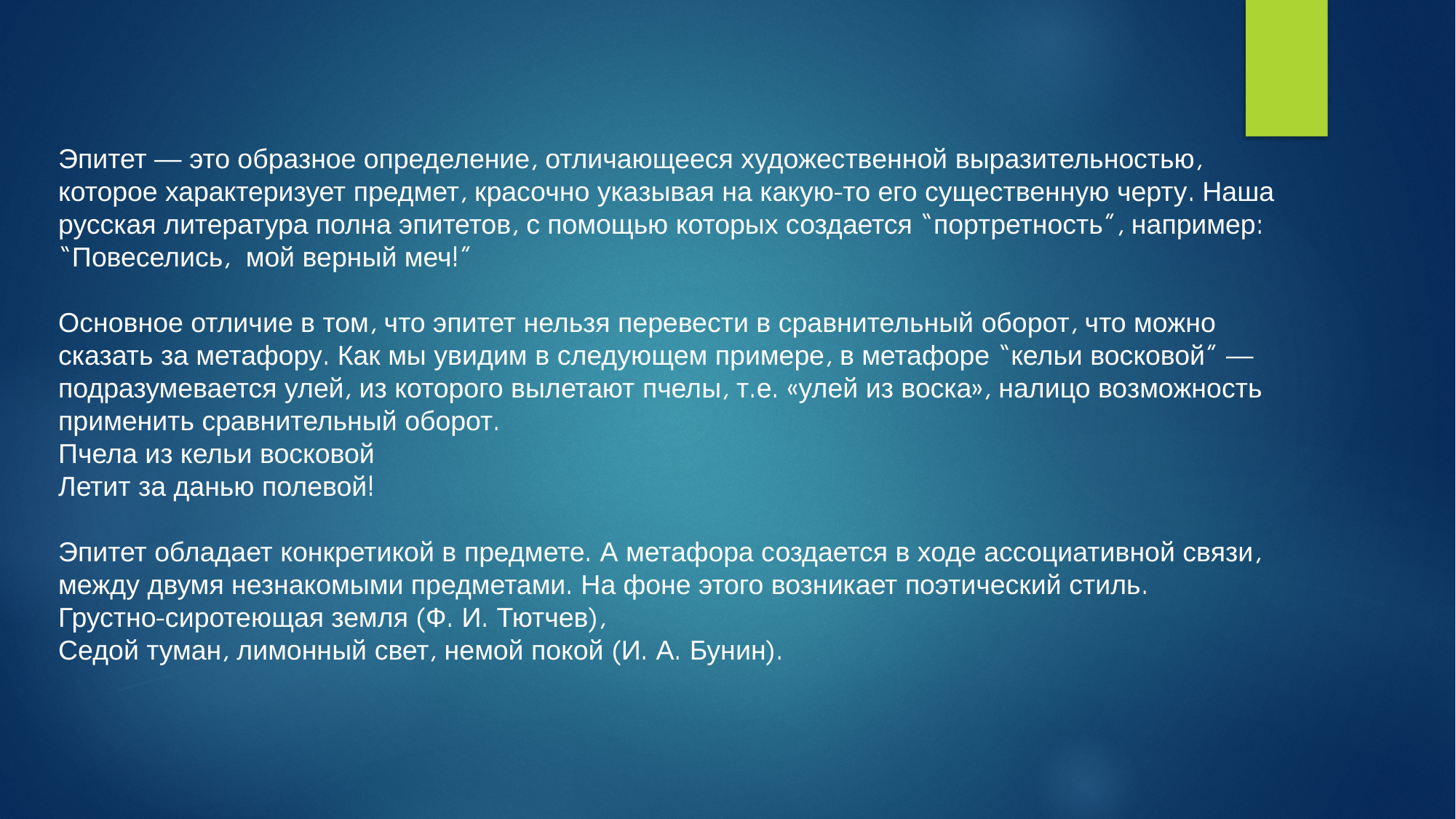

Эпитет — это образное определение, отличающееся художественной выразительностью, которое характеризует предмет, красочно указывая на какую-то его существенную черту. Наша русская литература полна эпитетов, с помощью которых создается “портретность”, например: “Повеселись,  мой верный меч!”

Основное отличие в том, что эпитет нельзя перевести в сравнительный оборот, что можно сказать за метафору. Как мы увидим в следующем примере, в метафоре “кельи восковой” — подразумевается улей, из которого вылетают пчелы, т.е. «улей из воска», налицо возможность применить сравнительный оборот.
Пчела из кельи восковой
Летит за данью полевой!

Эпитет обладает конкретикой в предмете. А метафора создается в ходе ассоциативной связи, между двумя незнакомыми предметами. На фоне этого возникает поэтический стиль.
Грустно-сиротеющая земля (Ф. И. Тютчев),
Седой туман, лимонный свет, немой покой (И. А. Бунин).